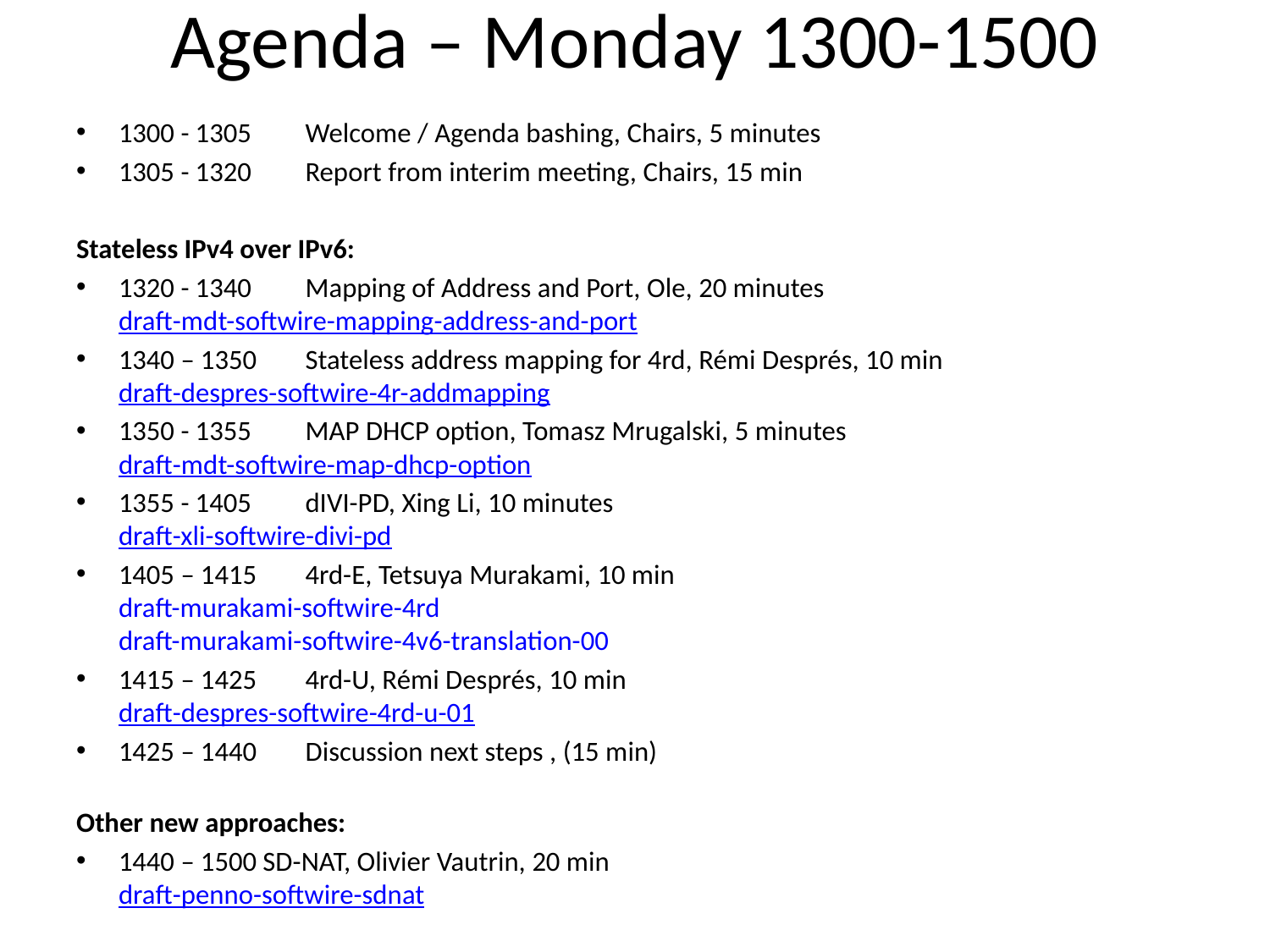

# Agenda – Monday 1300-1500
1300 - 1305	Welcome / Agenda bashing, Chairs, 5 minutes
1305 - 1320	Report from interim meeting, Chairs, 15 min

Stateless IPv4 over IPv6:
1320 - 1340	Mapping of Address and Port, Ole, 20 minutes
				draft-mdt-softwire-mapping-address-and-port
1340 – 1350	Stateless address mapping for 4rd, Rémi Després, 10 min
				draft-despres-softwire-4r-addmapping
1350 - 1355	MAP DHCP option, Tomasz Mrugalski, 5 minutes
				draft-mdt-softwire-map-dhcp-option
1355 - 1405	dIVI-PD, Xing Li, 10 minutes
				draft-xli-softwire-divi-pd
1405 – 1415	4rd-E, Tetsuya Murakami, 10 min
				draft-murakami-softwire-4rd
				draft-murakami-softwire-4v6-translation-00
1415 – 1425	4rd-U, Rémi Després, 10 min
				draft-despres-softwire-4rd-u-01
1425 – 1440	Discussion next steps , (15 min)
Other new approaches:
1440 – 1500 SD-NAT, Olivier Vautrin, 20 min
				draft-penno-softwire-sdnat